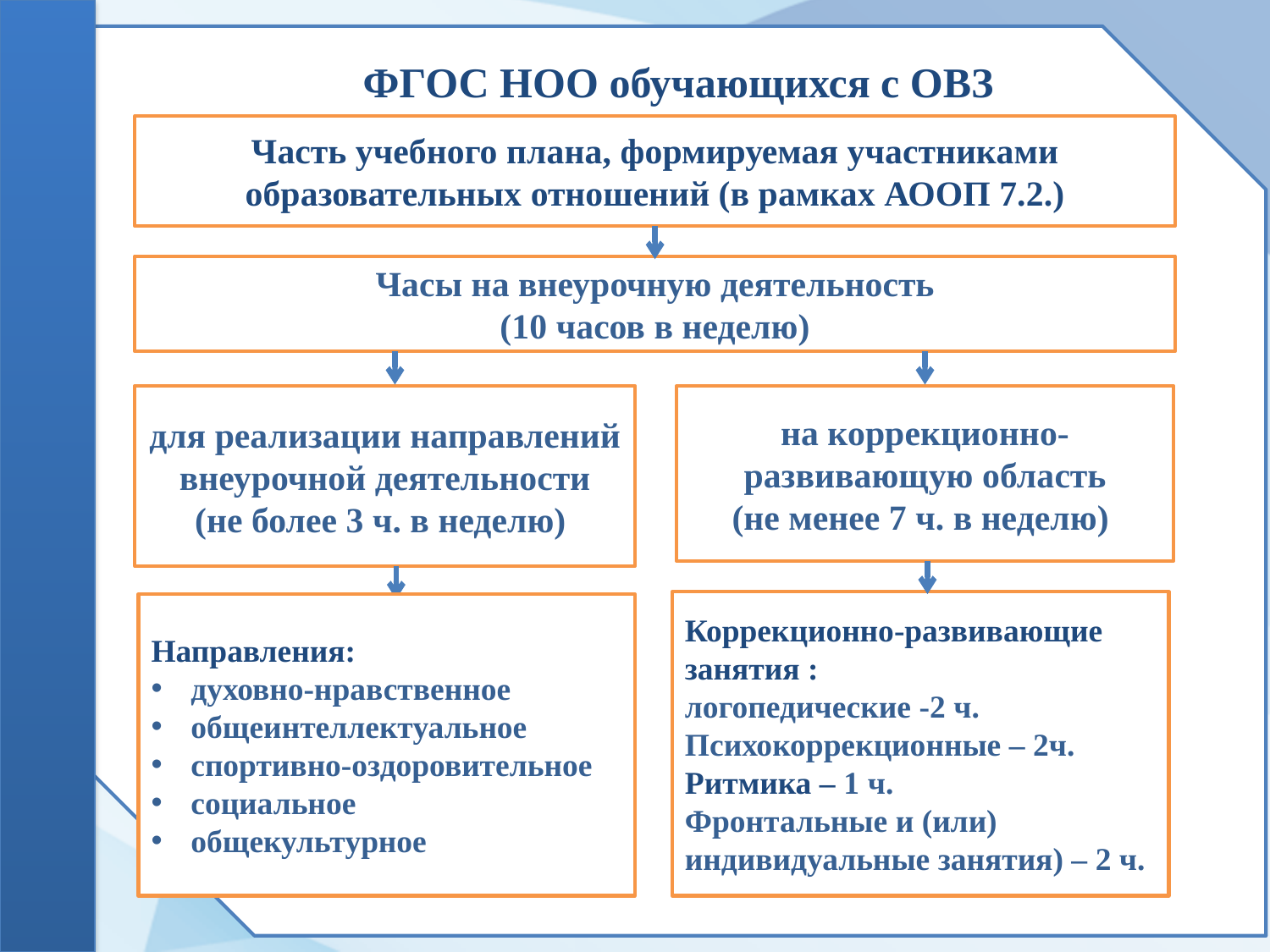

ФГОС НОО обучающихся с ОВЗ

ФГОС с ОВЗ

Часть учебного плана, формируемая участниками образовательных отношений (в рамках АООП 7.2.)
Часы на внеурочную деятельность
(10 часов в неделю)
для реализации направлений внеурочной деятельности
(не более 3 ч. в неделю)
на коррекционно-развивающую область
(не менее 7 ч. в неделю)
Коррекционно-развивающие занятия :
логопедические -2 ч. Психокоррекционные – 2ч.
Ритмика – 1 ч.
Фронтальные и (или) индивидуальные занятия) – 2 ч.
Направления:
духовно-нравственное
общеинтеллектуальное
спортивно-оздоровительное
социальное
общекультурное